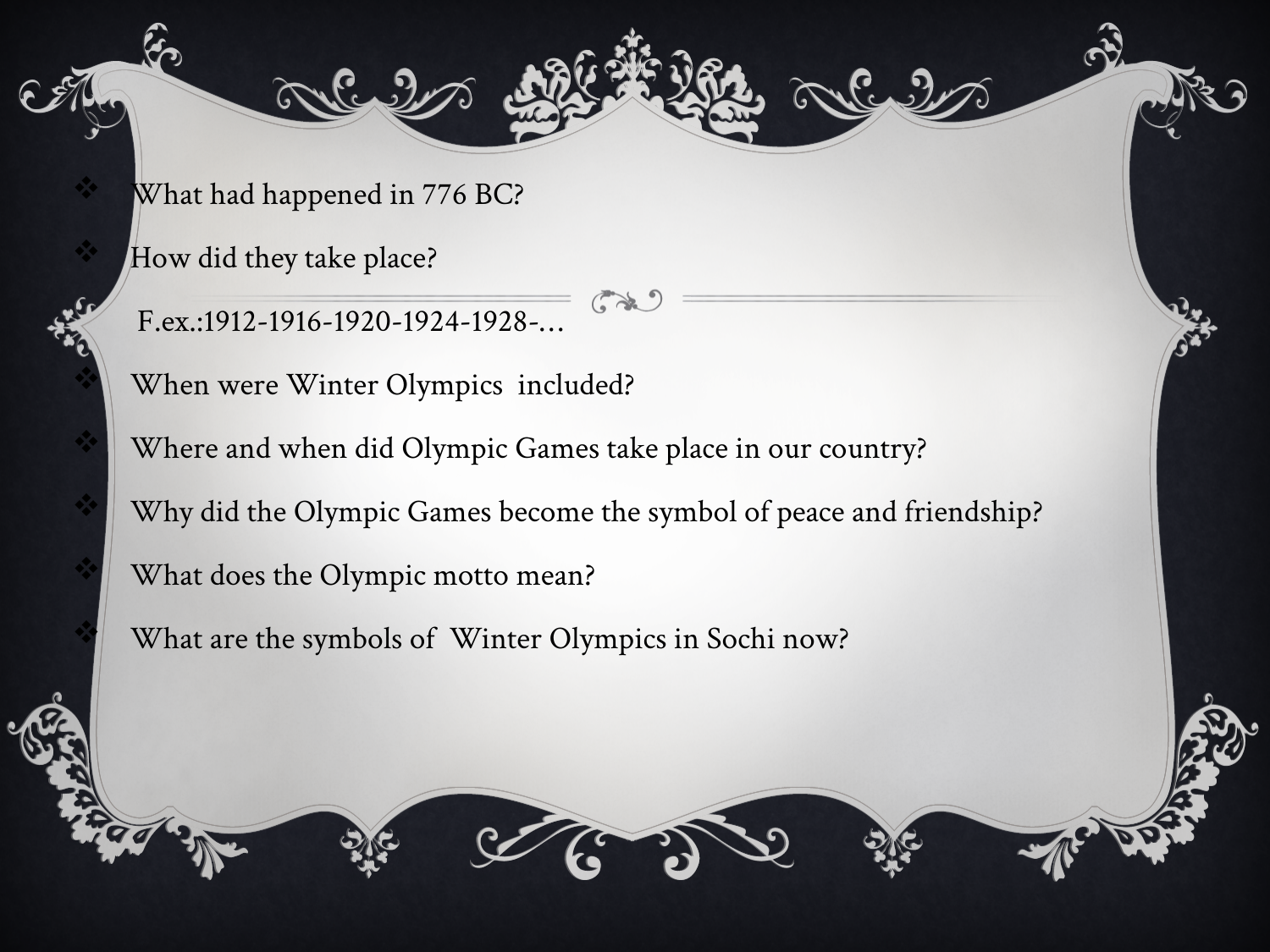

What had happened in 776 BC?
    How did they take place?
         F.ex.:1912-1916-1920-1924-1928-…
    When were Winter Olympics  included?
    Where and when did Olympic Games take place in our country?
    Why did the Olympic Games become the symbol of peace and friendship?
    What does the Olympic motto mean?
    What are the symbols of  Winter Olympics in Sochi now?